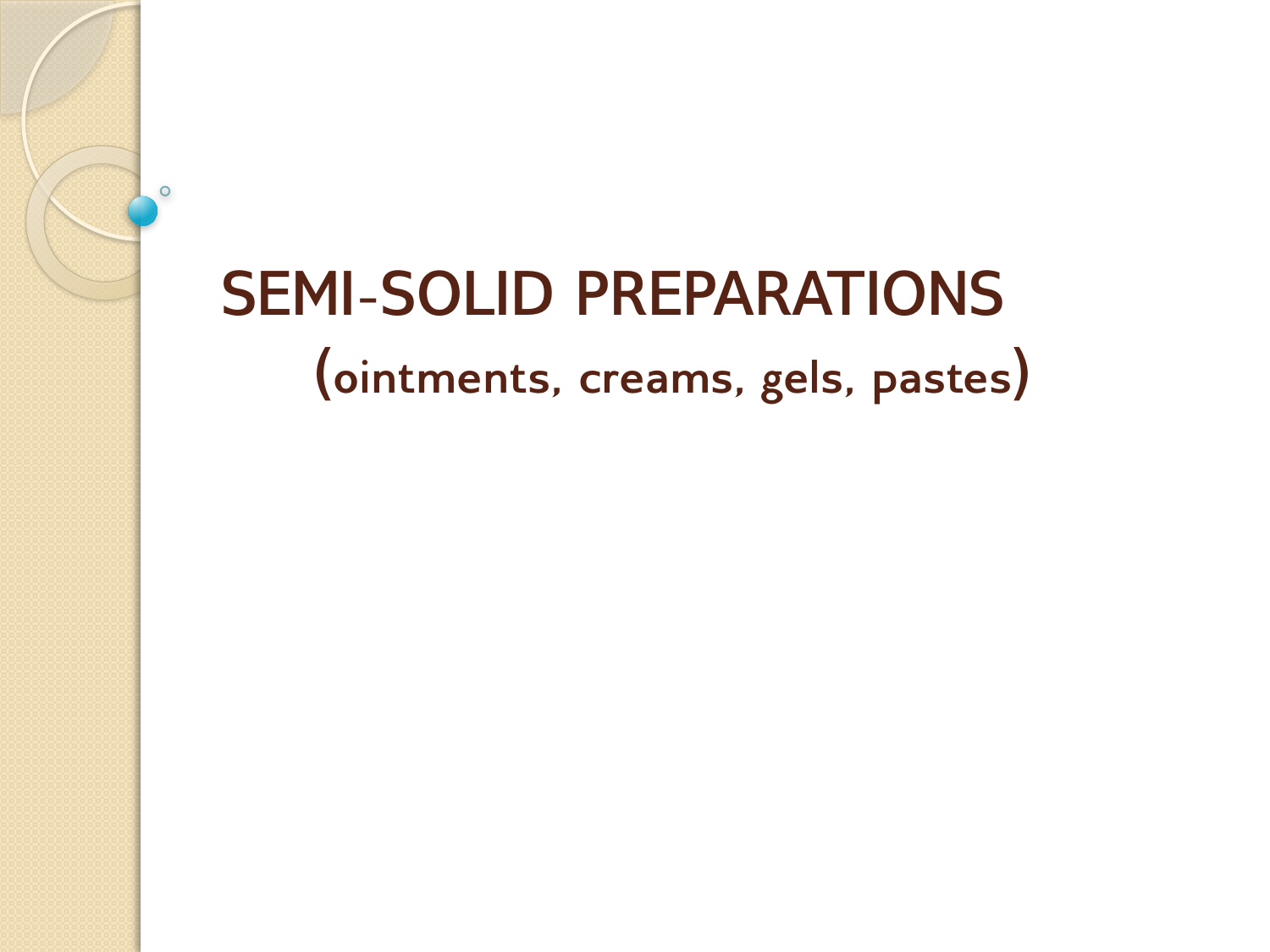

# SEMI-SOLID PREPARATIONS (ointments, creams, gels, pastes)